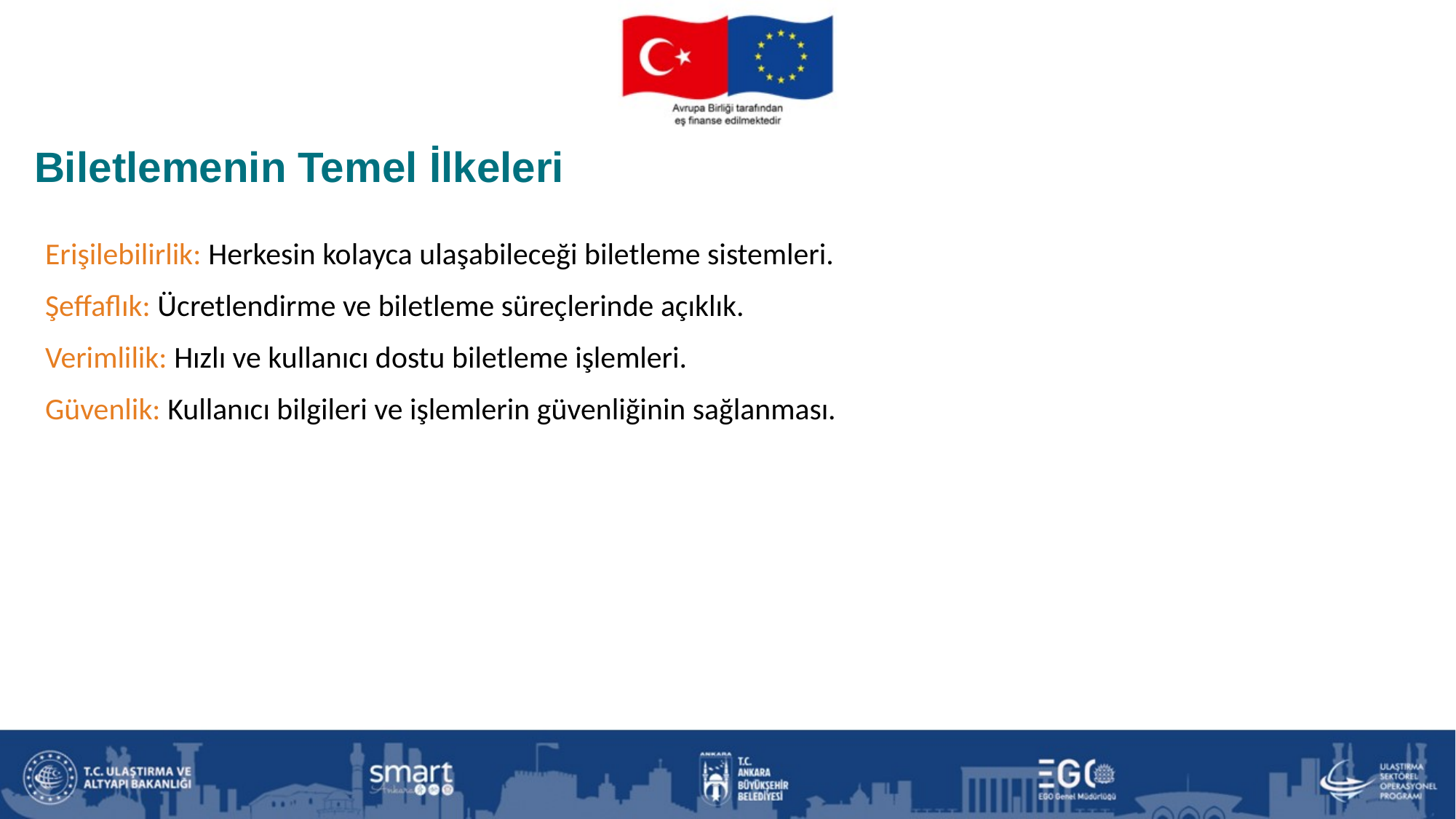

Biletlemenin Temel İlkeleri

Erişilebilirlik: Herkesin kolayca ulaşabileceği biletleme sistemleri.
Şeffaflık: Ücretlendirme ve biletleme süreçlerinde açıklık.
Verimlilik: Hızlı ve kullanıcı dostu biletleme işlemleri.
Güvenlik: Kullanıcı bilgileri ve işlemlerin güvenliğinin sağlanması.